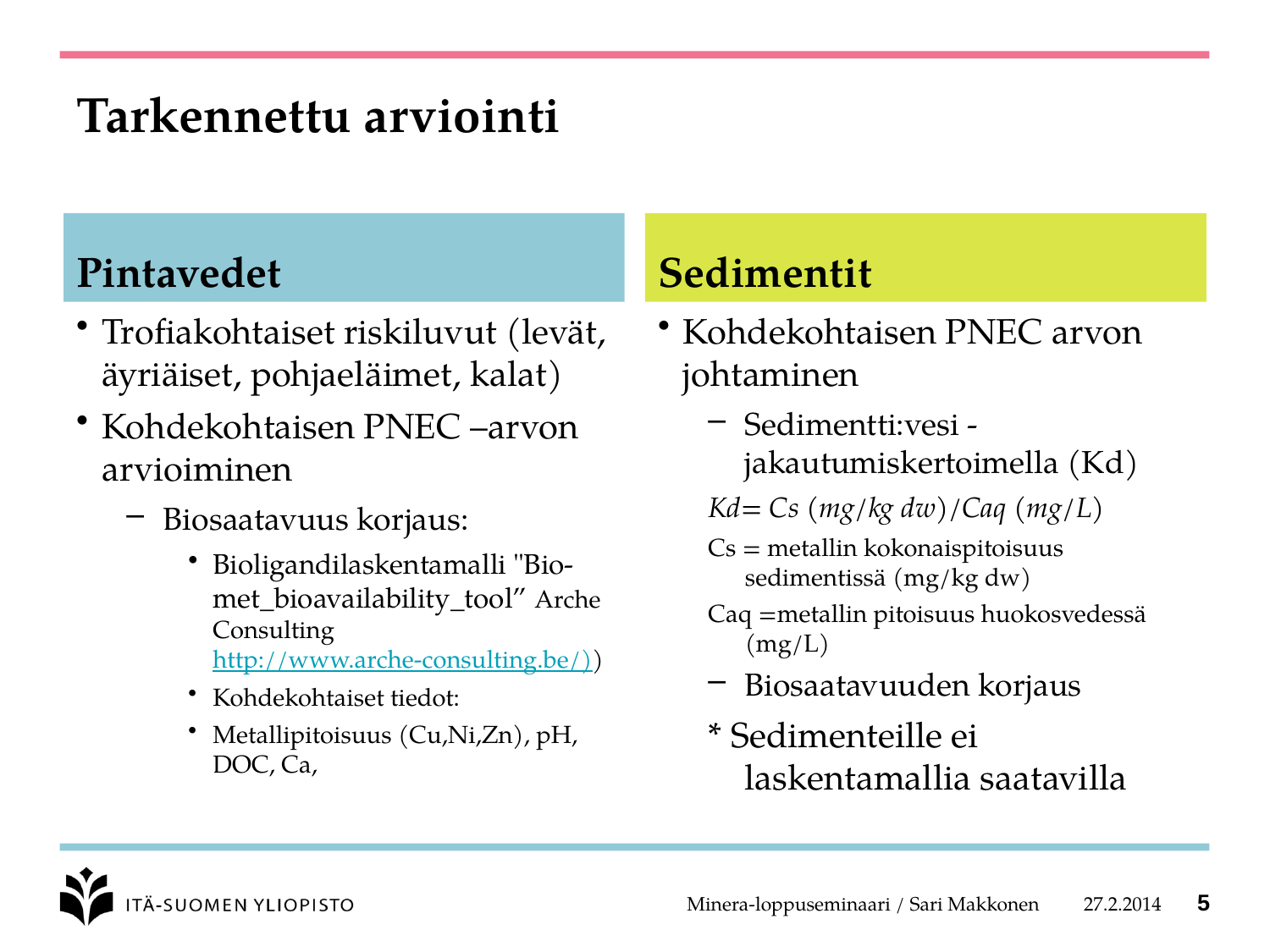

# Tarkennettu arviointi
Pintavedet
Sedimentit
Trofiakohtaiset riskiluvut (levät, äyriäiset, pohjaeläimet, kalat)
Kohdekohtaisen PNEC –arvon arvioiminen
Biosaatavuus korjaus:
Bioligandilaskentamalli "Bio-met_bioavailability_tool” Arche Consulting http://www.arche-consulting.be/))
Kohdekohtaiset tiedot:
Metallipitoisuus (Cu,Ni,Zn), pH, DOC, Ca,

Kohdekohtaisen PNEC arvon johtaminen
Sedimentti:vesi -jakautumiskertoimella (Kd)
Kd= Cs (mg/kg dw)⁄Caq (mg/L)
Cs = metallin kokonaispitoisuus sedimentissä (mg/kg dw)
Caq =metallin pitoisuus huokosvedessä (mg/L)
Biosaatavuuden korjaus
* Sedimenteille ei laskentamallia saatavilla
Minera-loppuseminaari / Sari Makkonen
27.2.2014
5